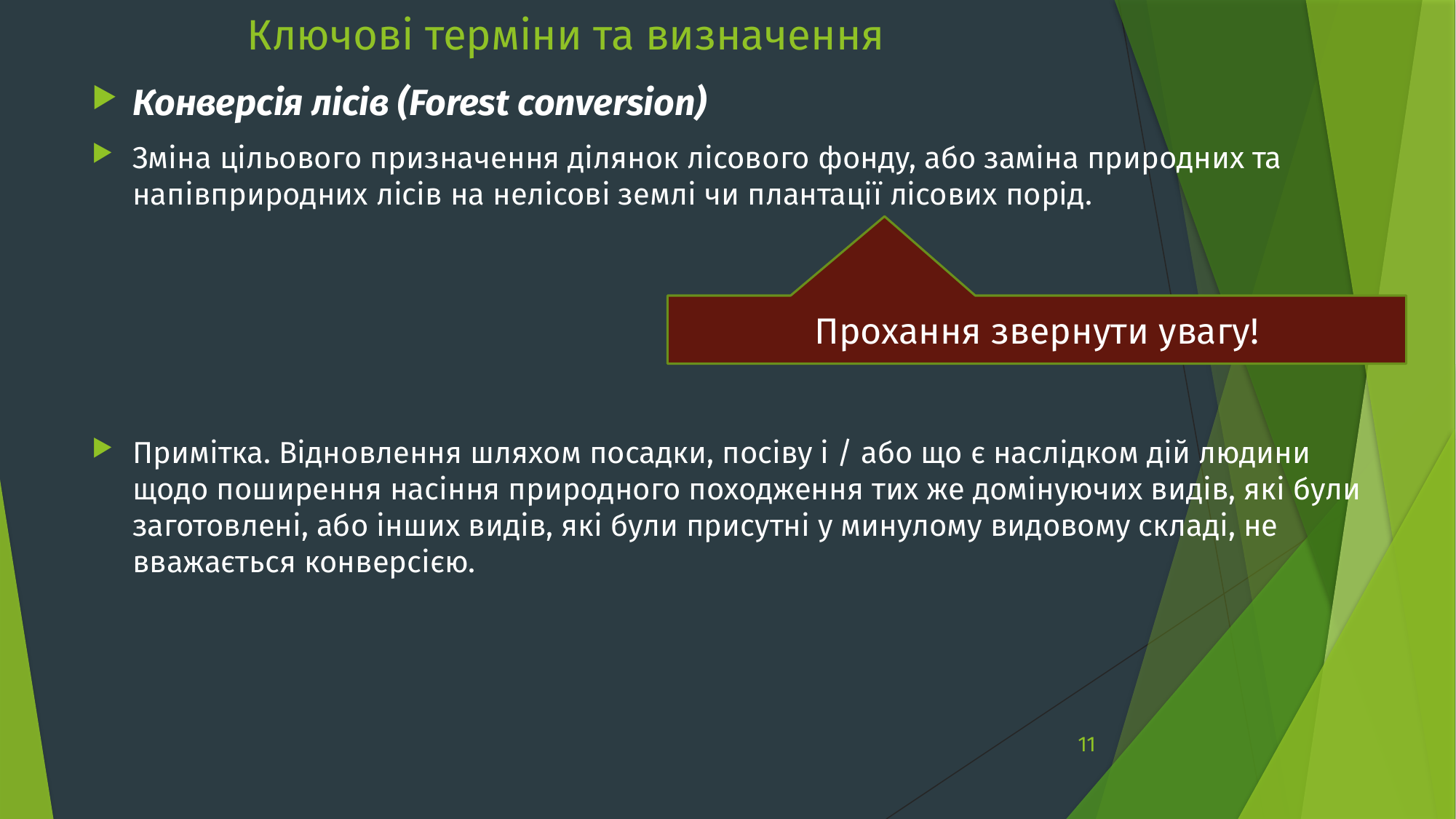

# Ключові терміни та визначення
Конверсія лісів (Forest conversion)
Зміна цільового призначення ділянок лісового фонду, або заміна природних та напівприродних лісів на нелісові землі чи плантації лісових порід.

Примітка. Відновлення шляхом посадки, посіву і / або що є наслідком дій людини щодо поширення насіння природного походження тих же домінуючих видів, які були заготовлені, або інших видів, які були присутні у минулому видовому складі, не вважається конверсією.

Прохання звернути увагу!
11